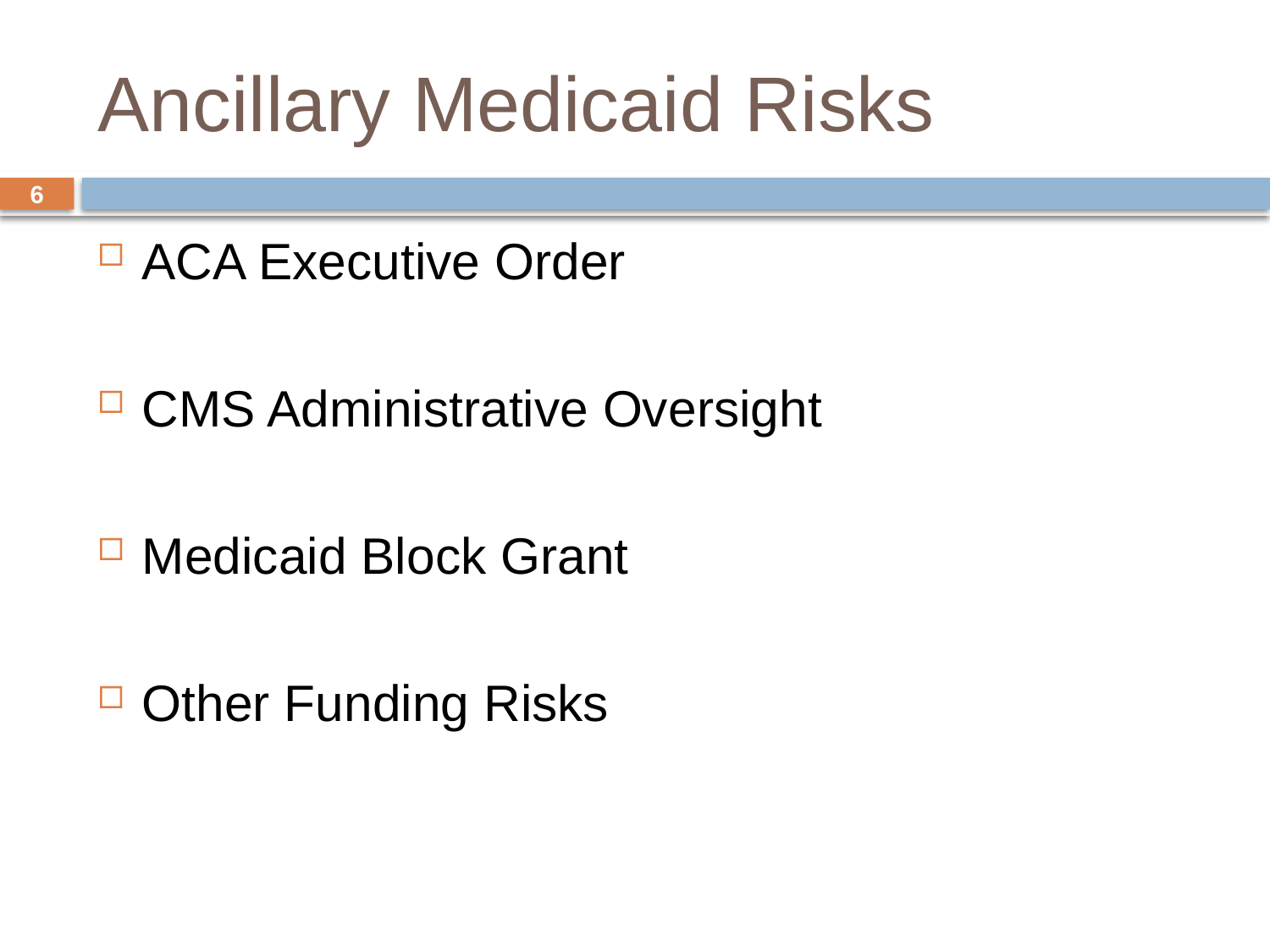

# Ancillary Medicaid Risks
6
ACA Executive Order

CMS Administrative Oversight

Medicaid Block Grant

Other Funding Risks